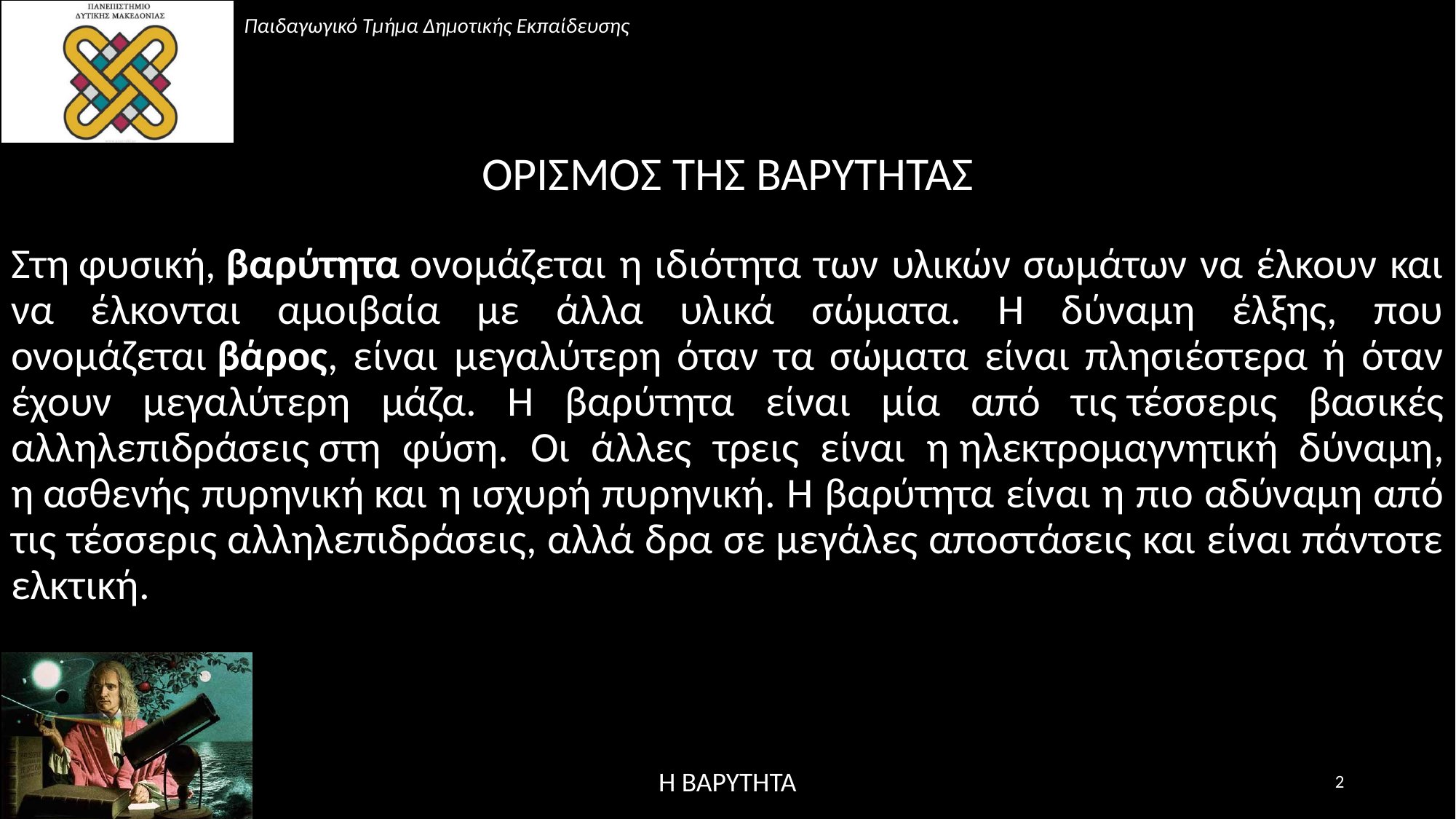

ΟΡΙΣΜΟΣ ΤΗΣ ΒΑΡΥΤΗΤΑΣ

Στη φυσική, βαρύτητα ονομάζεται η ιδιότητα των υλικών σωμάτων να έλκουν και να έλκονται αμοιβαία με άλλα υλικά σώματα. Η δύναμη έλξης, που ονομάζεται βάρος, είναι μεγαλύτερη όταν τα σώματα είναι πλησιέστερα ή όταν έχουν μεγαλύτερη μάζα. Η βαρύτητα είναι μία από τις τέσσερις βασικές αλληλεπιδράσεις στη φύση. Οι άλλες τρεις είναι η ηλεκτρομαγνητική δύναμη, η ασθενής πυρηνική και η ισχυρή πυρηνική. Η βαρύτητα είναι η πιο αδύναμη από τις τέσσερις αλληλεπιδράσεις, αλλά δρα σε μεγάλες αποστάσεις και είναι πάντοτε ελκτική.
Η ΒΑΡΥΤΗΤΑ
2